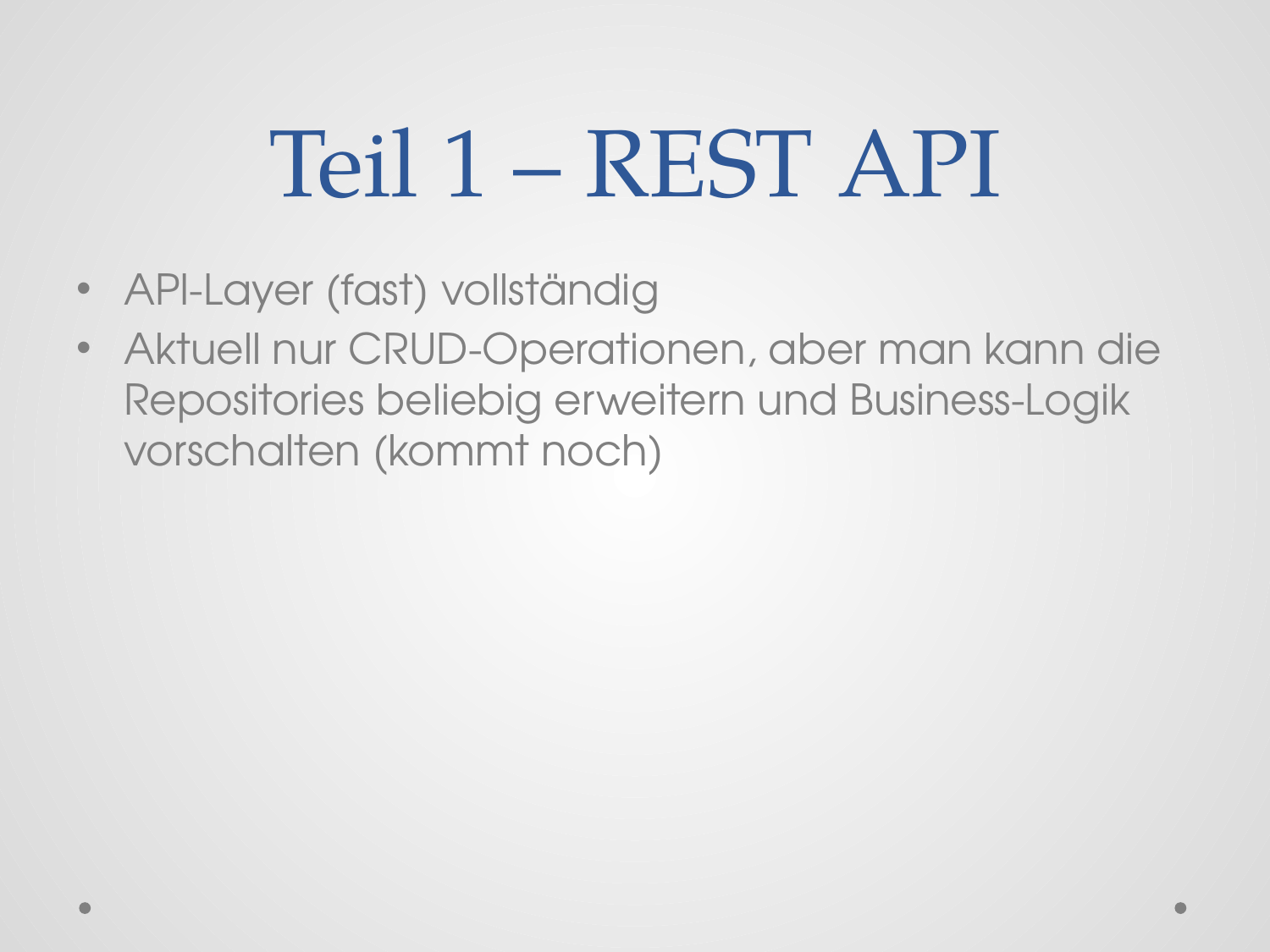

# Teil 1 – REST API
API-Layer (fast) vollständig
Aktuell nur CRUD-Operationen, aber man kann die Repositories beliebig erweitern und Business-Logik vorschalten (kommt noch)